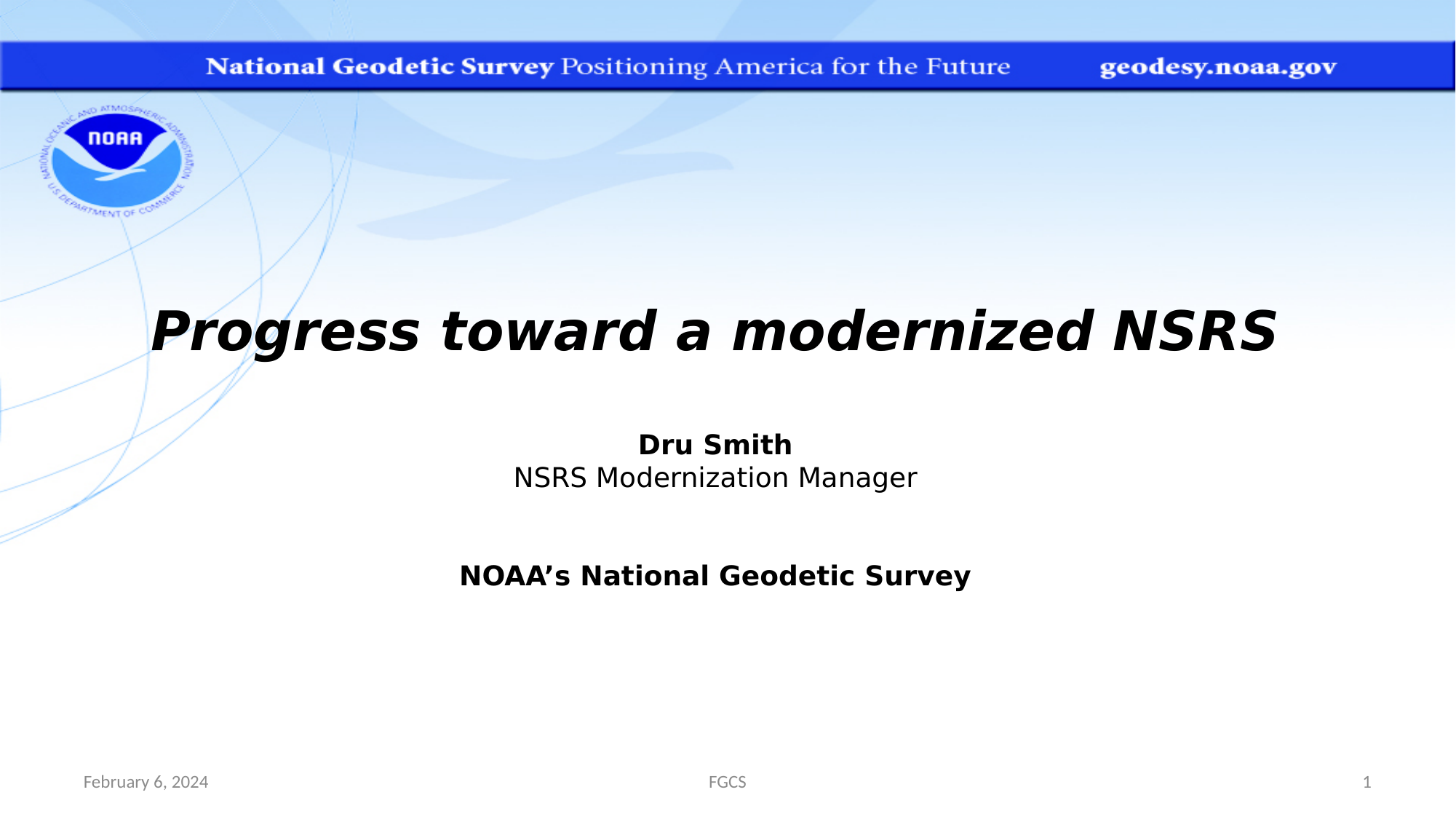

Progress toward a modernized NSRS

Dru Smith
NSRS Modernization Manager

NOAA’s National Geodetic Survey
February 6, 2024
FGCS
1